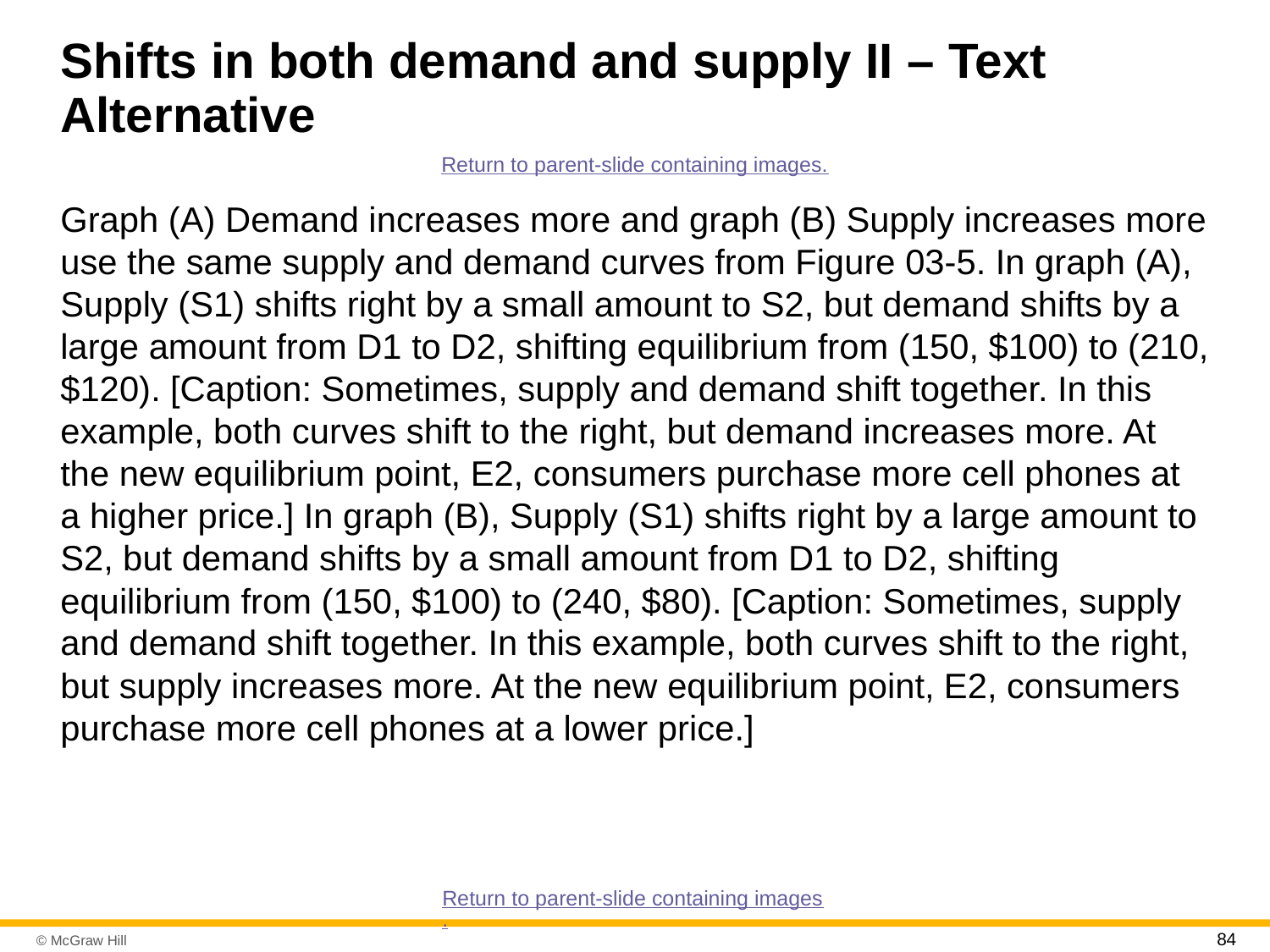

# Shifts in both demand and supply II – Text Alternative
Return to parent-slide containing images.
Graph (A) Demand increases more and graph (B) Supply increases more use the same supply and demand curves from Figure 03-5. In graph (A), Supply (S1) shifts right by a small amount to S2, but demand shifts by a large amount from D1 to D2, shifting equilibrium from (150, $100) to (210, $120). [Caption: Sometimes, supply and demand shift together. In this example, both curves shift to the right, but demand increases more. At the new equilibrium point, E2, consumers purchase more cell phones at a higher price.] In graph (B), Supply (S1) shifts right by a large amount to S2, but demand shifts by a small amount from D1 to D2, shifting equilibrium from (150, $100) to (240, $80). [Caption: Sometimes, supply and demand shift together. In this example, both curves shift to the right, but supply increases more. At the new equilibrium point, E2, consumers purchase more cell phones at a lower price.]
Return to parent-slide containing images.